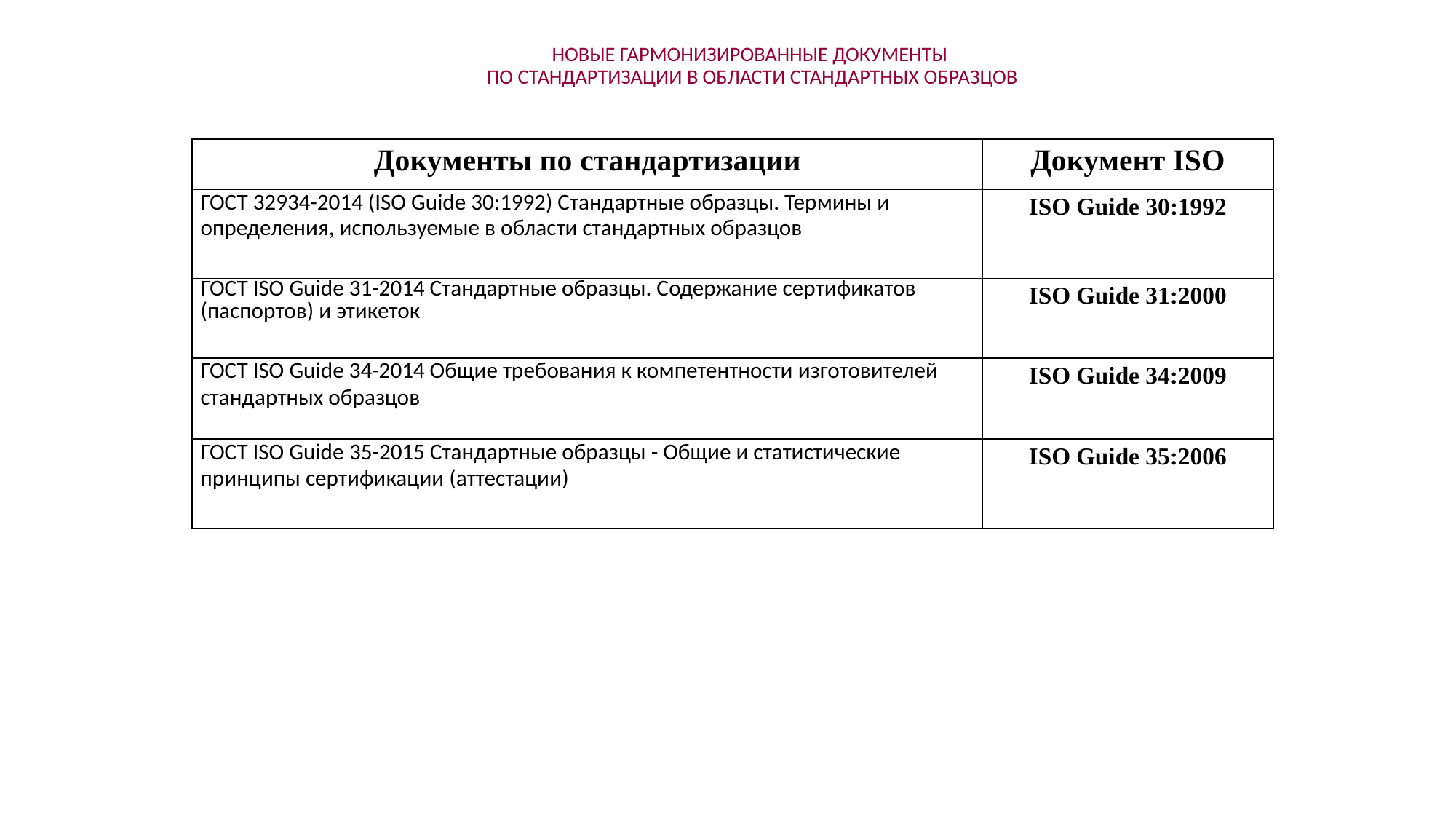

# НОВЫЕ ГАРМОНИЗИРОВАННЫЕ ДОКУМЕНТЫ ПО СТАНДАРТИЗАЦИИ В ОБЛАСТИ СТАНДАРТНЫХ ОБРАЗЦОВ
| Документы по стандартизации | Документ ISO |
| --- | --- |
| ГОСТ 32934-2014 (ISO Guide 30:1992) Стандартные образцы. Термины и определения, используемые в области стандартных образцов | ISO Guide 30:1992 |
| ГОСТ ISO Guide 31-2014 Стандартные образцы. Содержание сертификатов (паспортов) и этикеток | ISO Guide 31:2000 |
| ГОСТ ISO Guide 34-2014 Общие требования к компетентности изготовителей стандартных образцов | ISO Guide 34:2009 |
| ГОСТ ISO Guide 35-2015 Стандартные образцы - Общие и статистические принципы сертификации (аттестации) | ISO Guide 35:2006 |